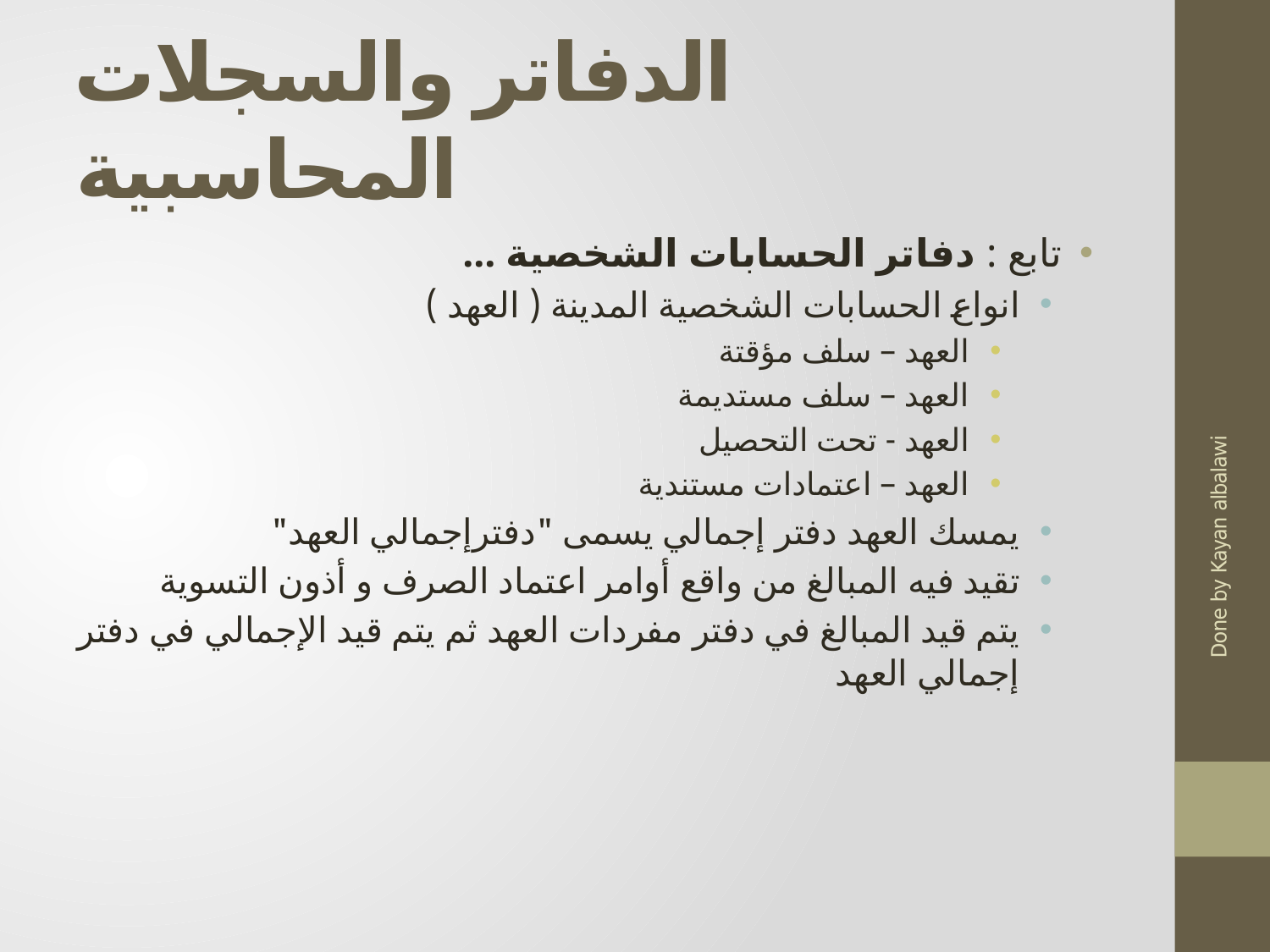

# الدفاتر والسجلات المحاسبية
تابع : دفاتر الحسابات الشخصية ...
انواع الحسابات الشخصية المدينة ( العهد )
العهد – سلف مؤقتة
العهد – سلف مستديمة
العهد - تحت التحصيل
العهد – اعتمادات مستندية
يمسك العهد دفتر إجمالي يسمى "دفترإجمالي العهد"
تقيد فيه المبالغ من واقع أوامر اعتماد الصرف و أذون التسوية
يتم قيد المبالغ في دفتر مفردات العهد ثم يتم قيد الإجمالي في دفتر إجمالي العهد
Done by Kayan albalawi